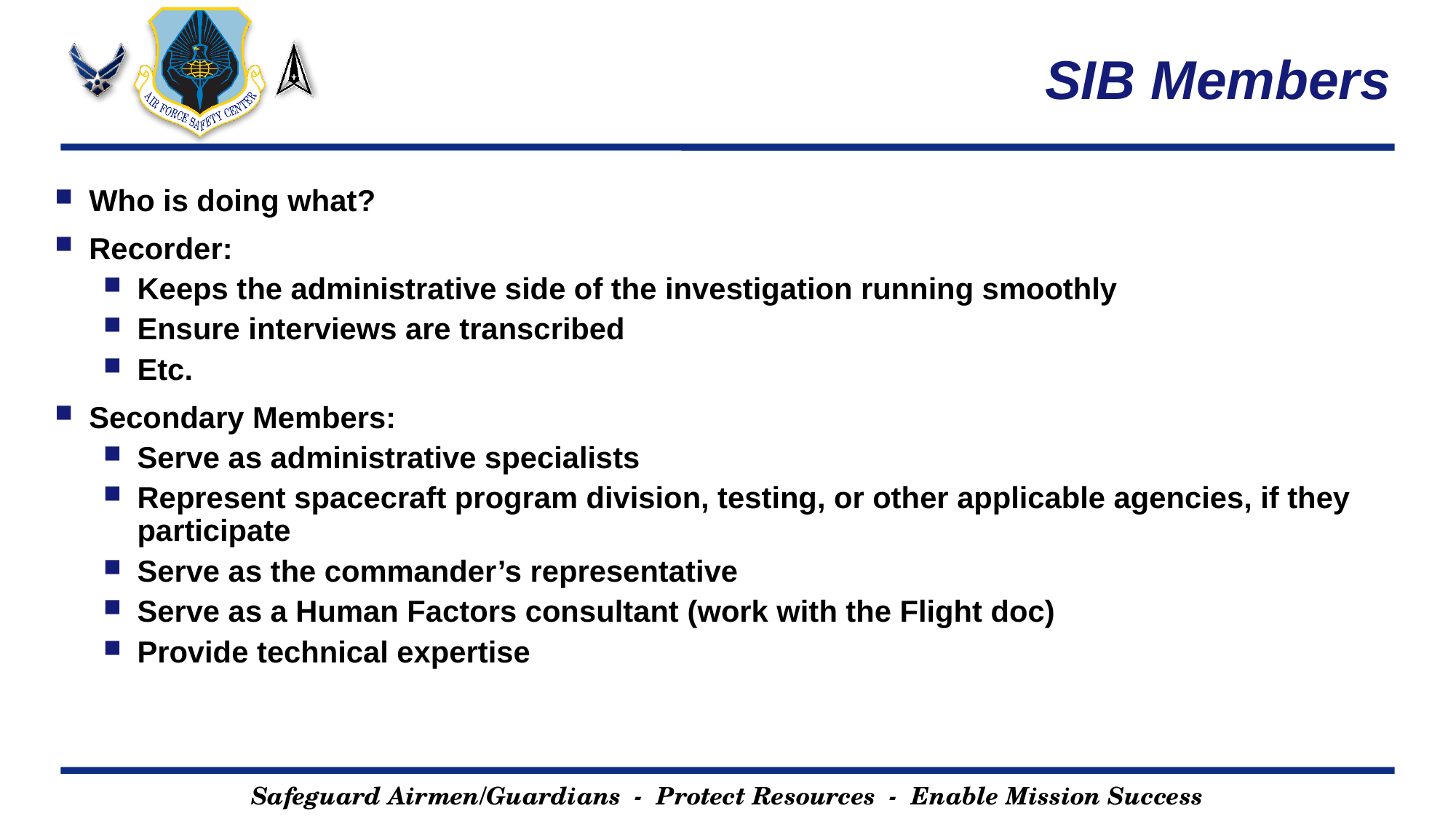

# SIB Members
Who is doing what?
Recorder:
Keeps the administrative side of the investigation running smoothly
Ensure interviews are transcribed
Etc.
Secondary Members:
Serve as administrative specialists
Represent spacecraft program division, testing, or other applicable agencies, if they participate
Serve as the commander’s representative
Serve as a Human Factors consultant (work with the Flight doc)
Provide technical expertise